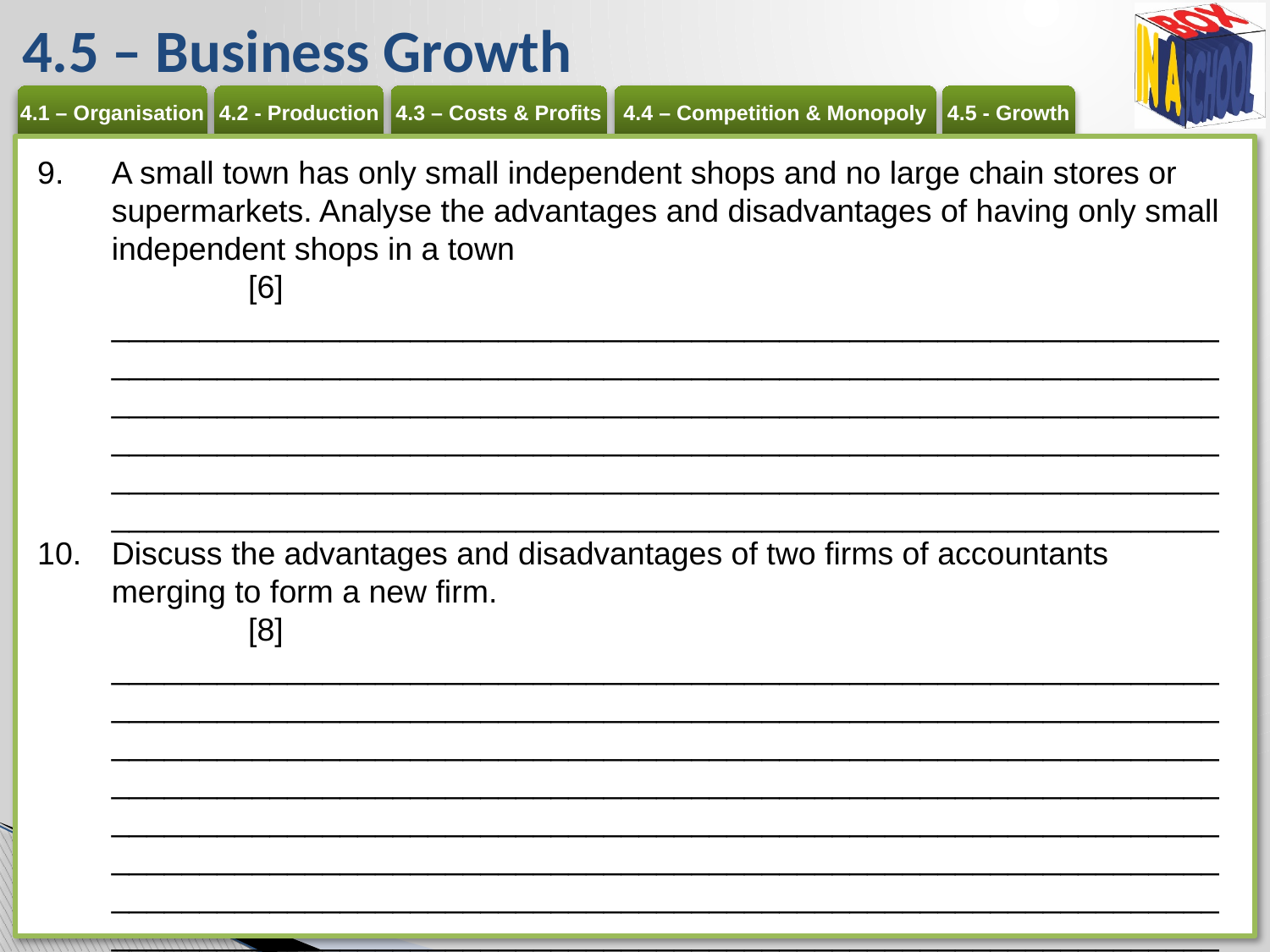

# 4.5 – Business Growth
A small town has only small independent shops and no large chain stores or supermarkets. Analyse the advantages and disadvantages of having only small independent shops in a town 	[6]
_______________________________________________________________ _______________________________________________________________ _______________________________________________________________ _______________________________________________________________ _______________________________________________________________ _______________________________________________________________
Discuss the advantages and disadvantages of two firms of accountants merging to form a new firm.	[8]
_______________________________________________________________ _______________________________________________________________ _______________________________________________________________ _______________________________________________________________ _______________________________________________________________ _______________________________________________________________ _______________________________________________________________ _______________________________________________________________ _______________________________________________________________